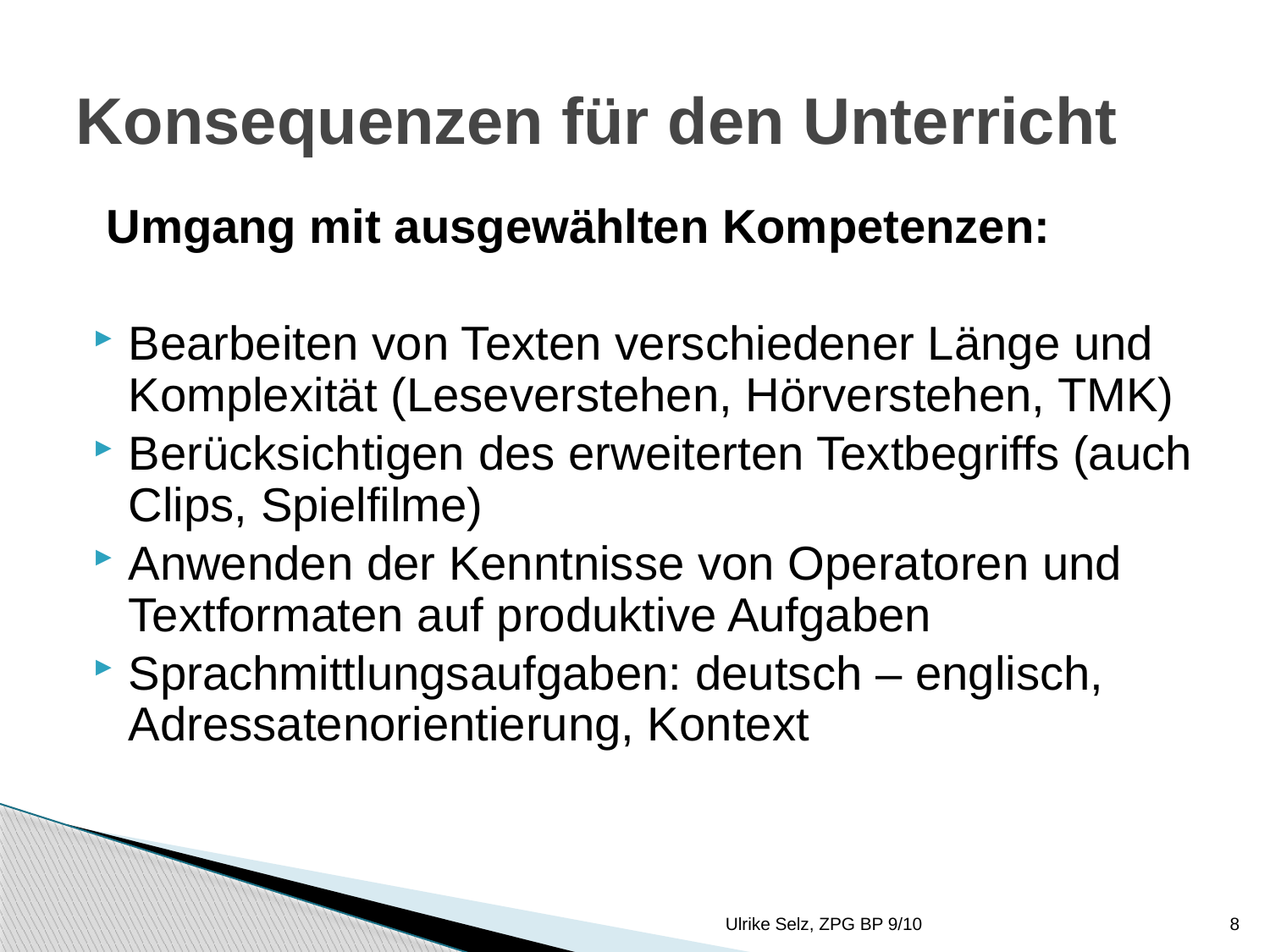

# Konsequenzen für den Unterricht
 Umgang mit ausgewählten Kompetenzen:

Bearbeiten von Texten verschiedener Länge und Komplexität (Leseverstehen, Hörverstehen, TMK)
Berücksichtigen des erweiterten Textbegriffs (auch Clips, Spielfilme)
Anwenden der Kenntnisse von Operatoren und Textformaten auf produktive Aufgaben
Sprachmittlungsaufgaben: deutsch – englisch, Adressatenorientierung, Kontext

Ulrike Selz, ZPG BP 9/10
8